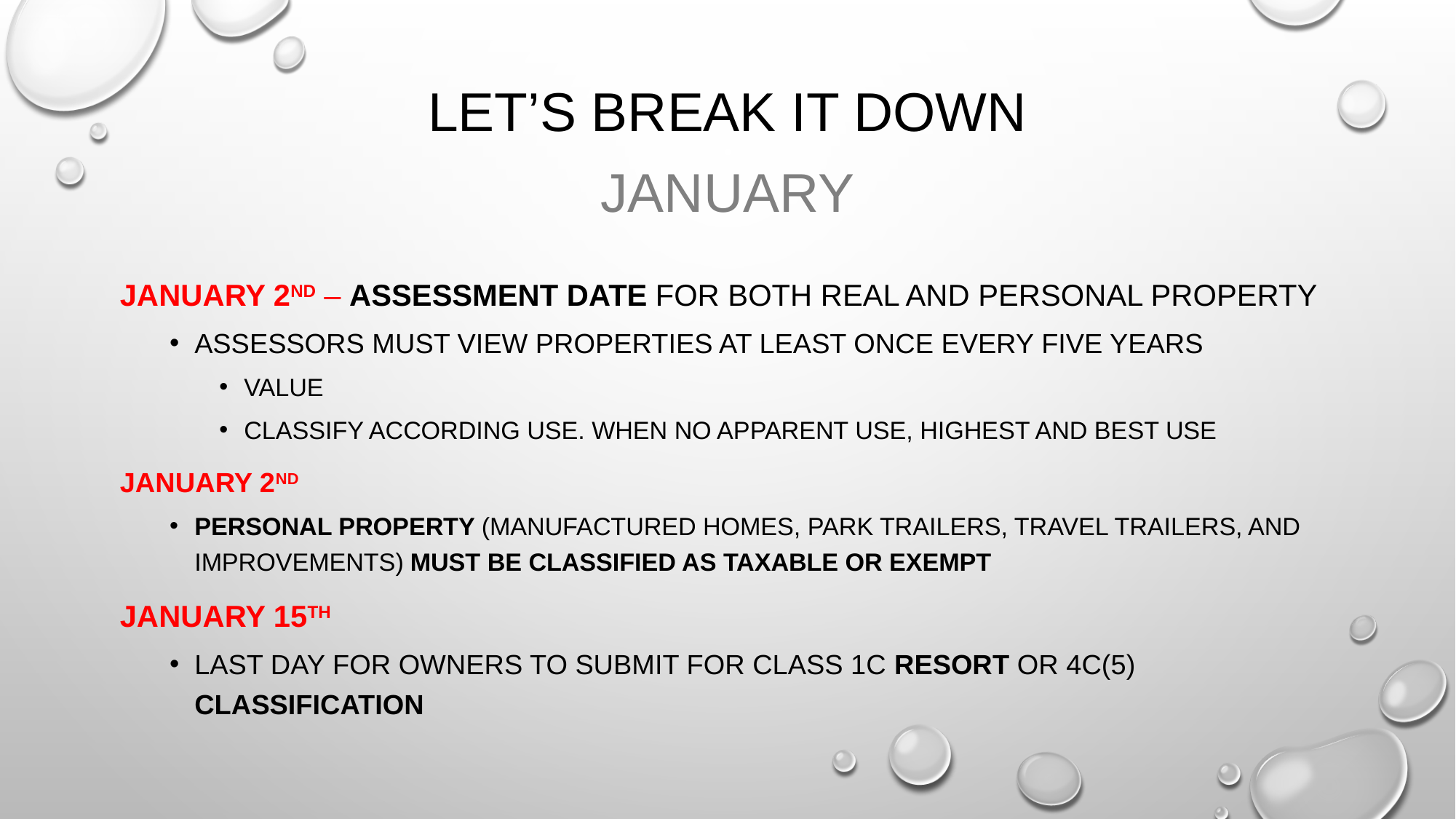

# Let’s break it down
January
January 2nd – assessment date for both real and personal property
Assessors must view properties at least once every five years
Value
Classify according use. When no apparent use, highest and best use
January 2nd
Personal property (manufactured homes, park trailers, travel trailers, and improvements) must be classified as taxable or exempt
January 15th
last day for owners to submit for class 1c resort or 4c(5) classification